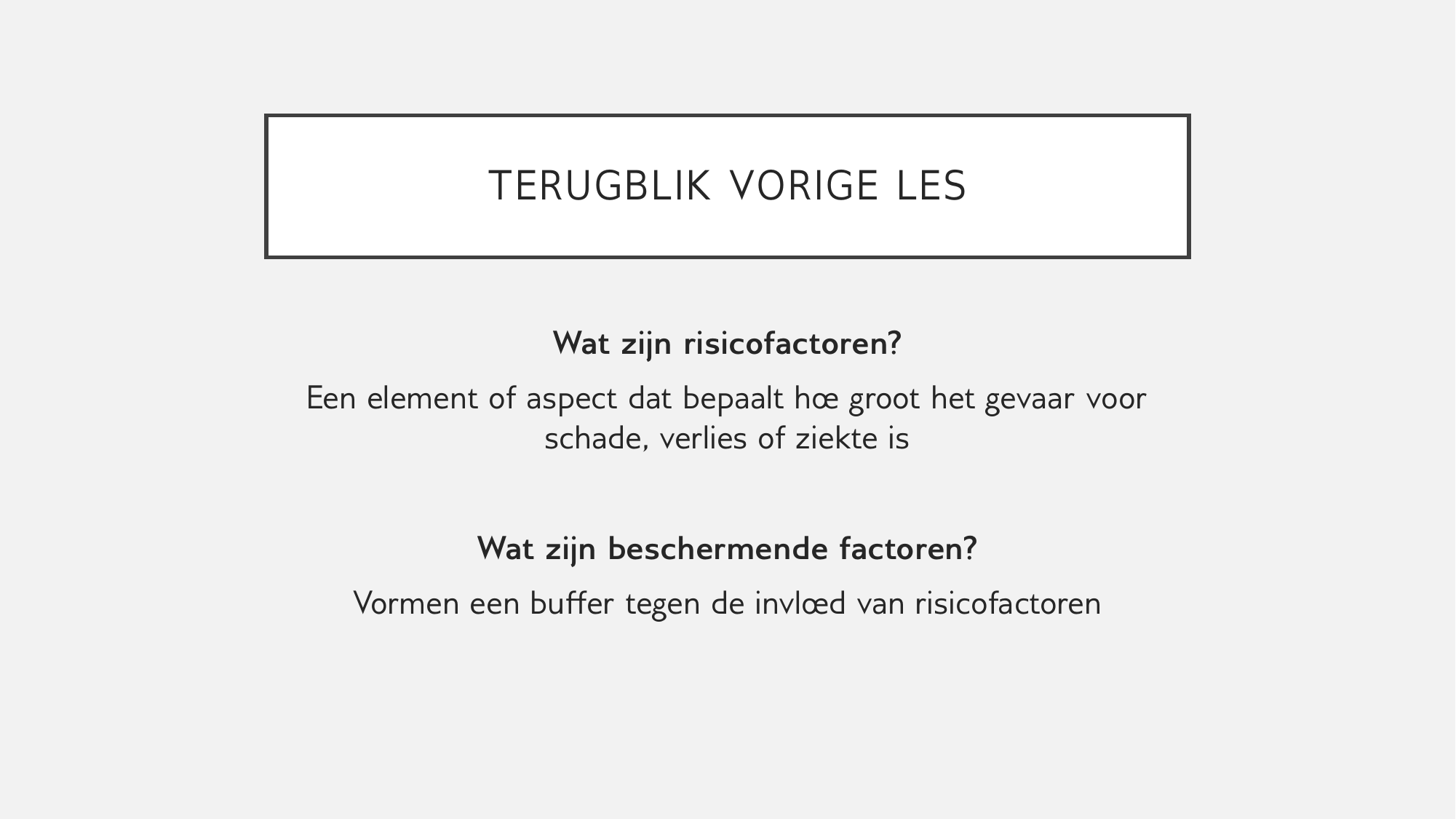

# Terugblik vorige les
Wat zijn risicofactoren?
Een element of aspect dat bepaalt hoe groot het gevaar voor schade, verlies of ziekte is

Wat zijn beschermende factoren?
Vormen een buffer tegen de invloed van risicofactoren